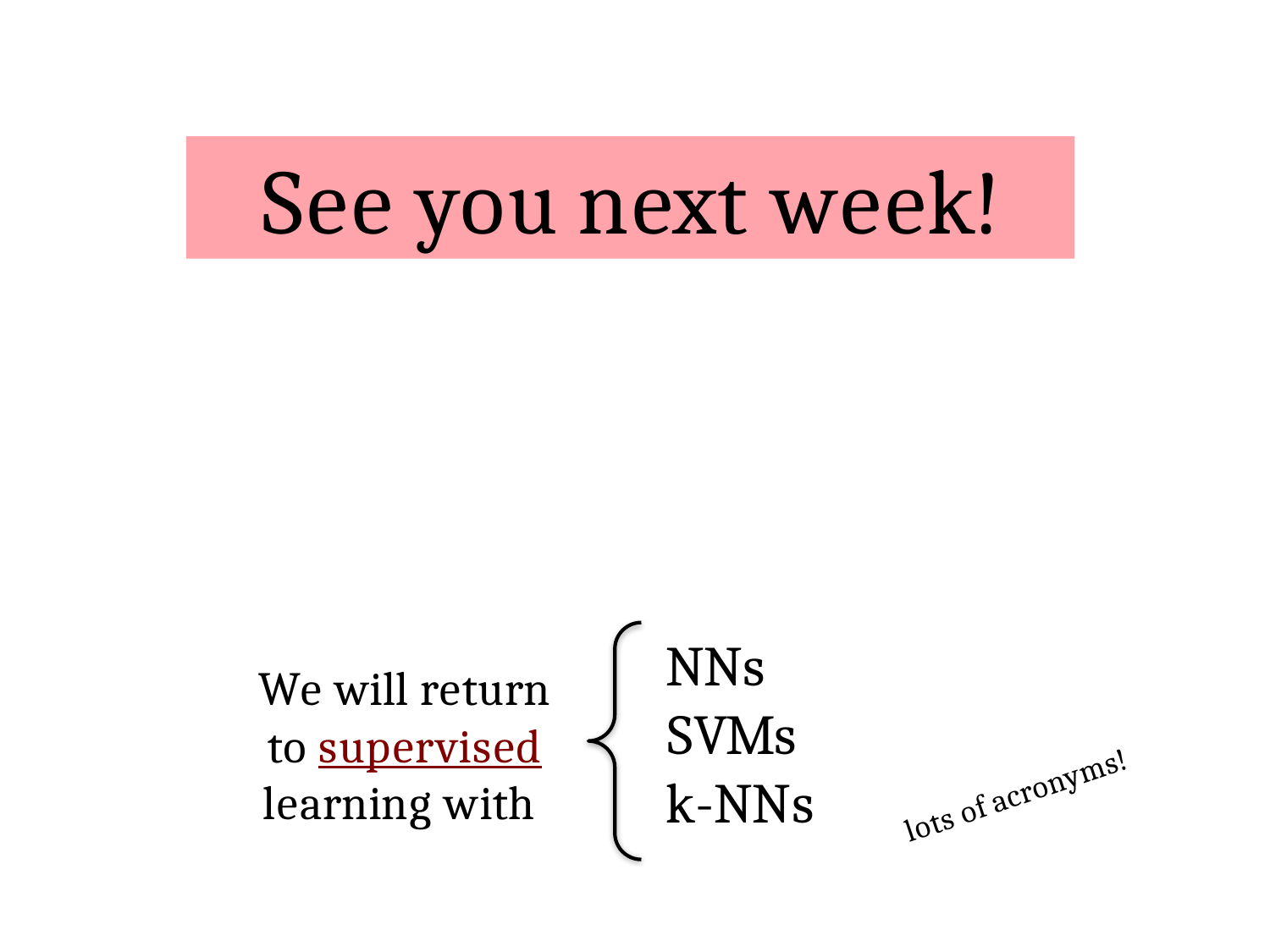

See you next week!

NNs
We will return to supervised learning with
SVMs
k-NNs
lots of acronyms!